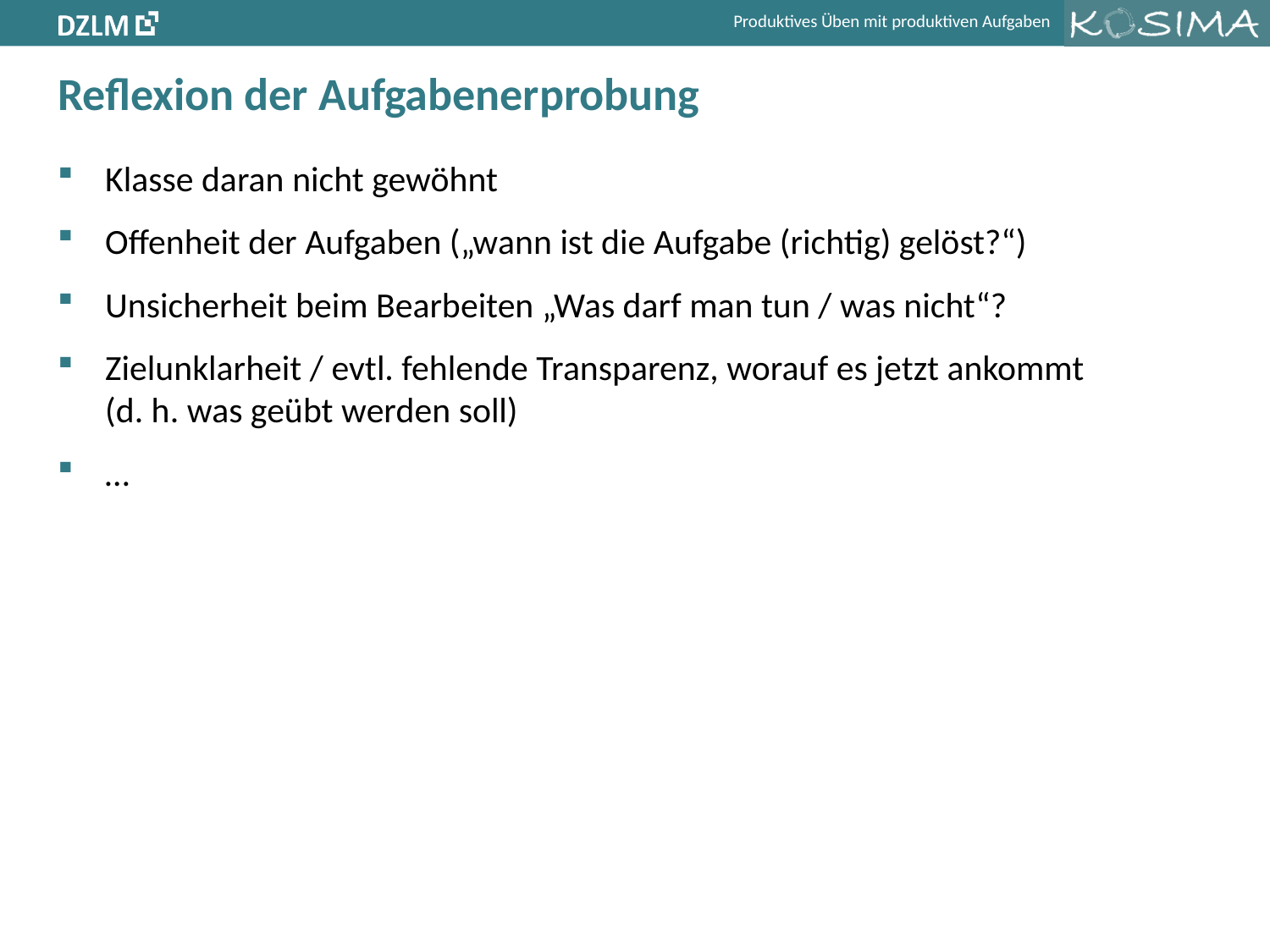

# Reflexion der Aufgabenerprobung
Klasse daran nicht gewöhnt
Offenheit der Aufgaben („wann ist die Aufgabe (richtig) gelöst?“)
Unsicherheit beim Bearbeiten „Was darf man tun / was nicht“?
Zielunklarheit / evtl. fehlende Transparenz, worauf es jetzt ankommt
(d. h. was geübt werden soll)
…